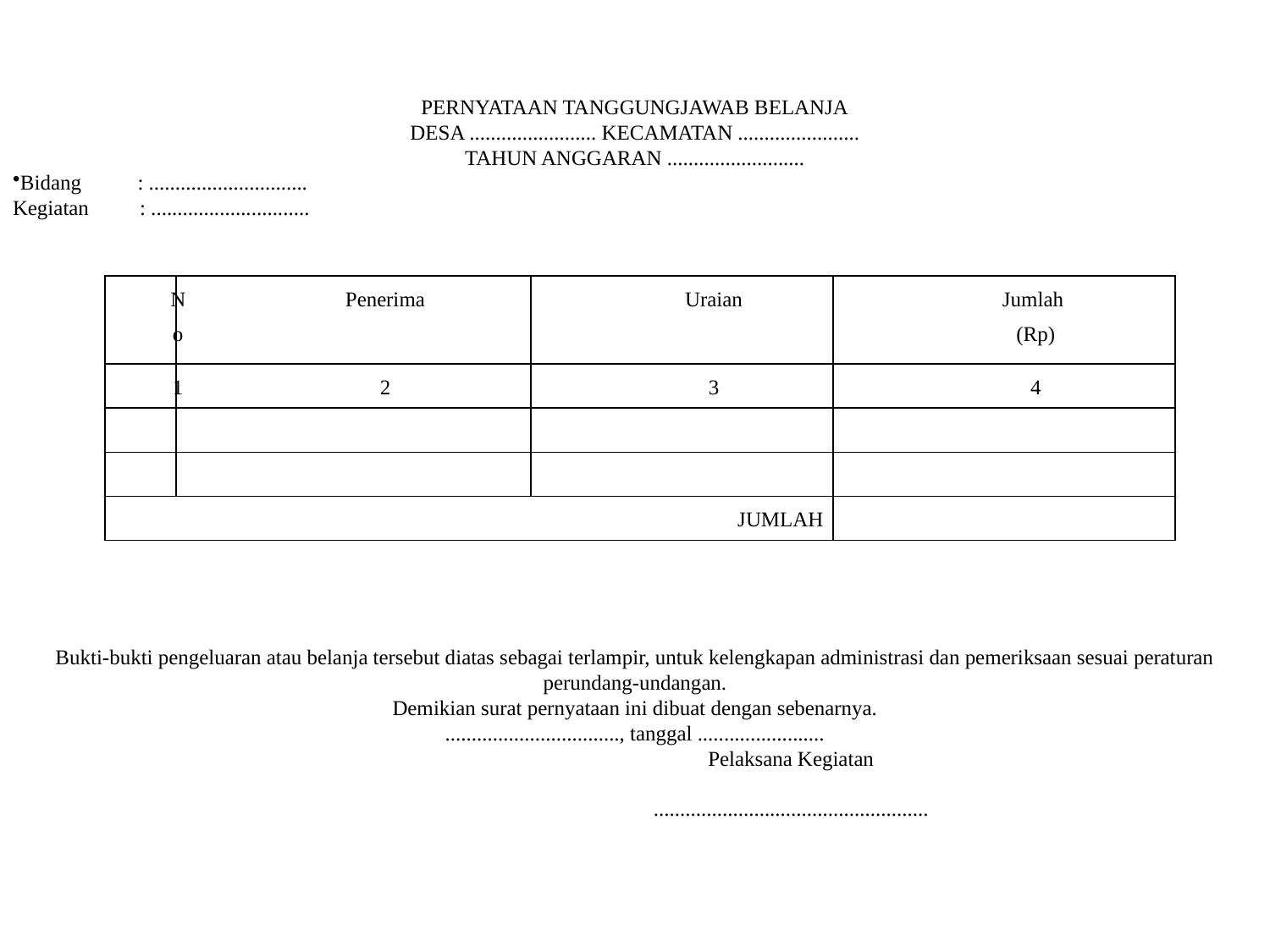

PERNYATAAN TANGGUNGJAWAB BELANJA
DESA ........................ KECAMATAN .......................
TAHUN ANGGARAN ..........................
Bidang	: ..............................
Kegiatan	: ..............................
| No | Penerima | Uraian | Jumlah (Rp) |
| --- | --- | --- | --- |
| 1 | 2 | 3 | 4 |
|  |  |  |  |
|  |  |  |  |
| JUMLAH |  |  |  |
Bukti-bukti pengeluaran atau belanja tersebut diatas sebagai terlampir, untuk kelengkapan administrasi dan pemeriksaan sesuai peraturan perundang-undangan.
Demikian surat pernyataan ini dibuat dengan sebenarnya.
................................., tanggal ........................
                                                           Pelaksana Kegiatan

                                                           ....................................................